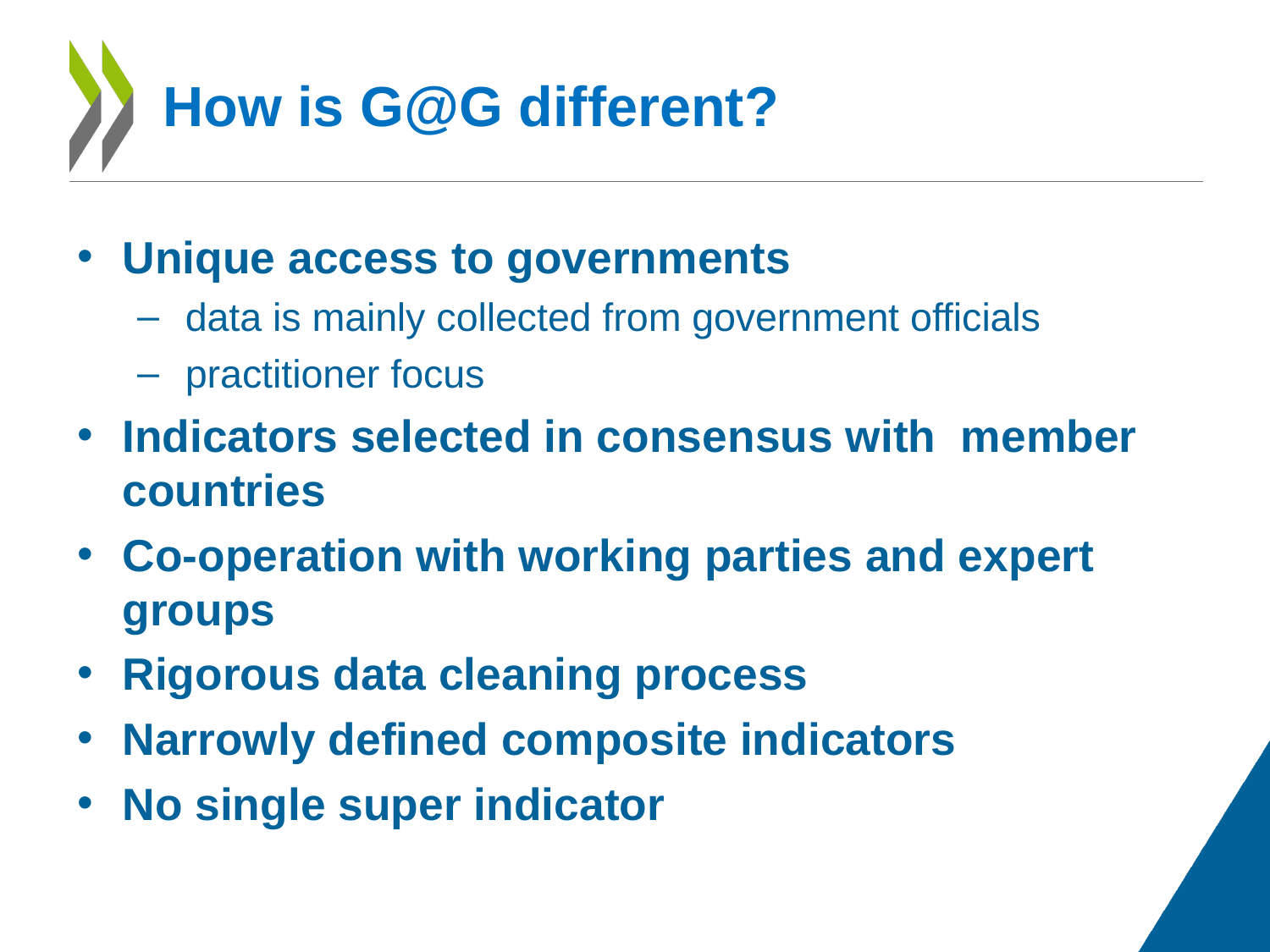

# How is G@G different?
Unique access to governments
 data is mainly collected from government officials
 practitioner focus
Indicators selected in consensus with  member countries
Co-operation with working parties and expert groups
Rigorous data cleaning process
Narrowly defined composite indicators
No single super indicator